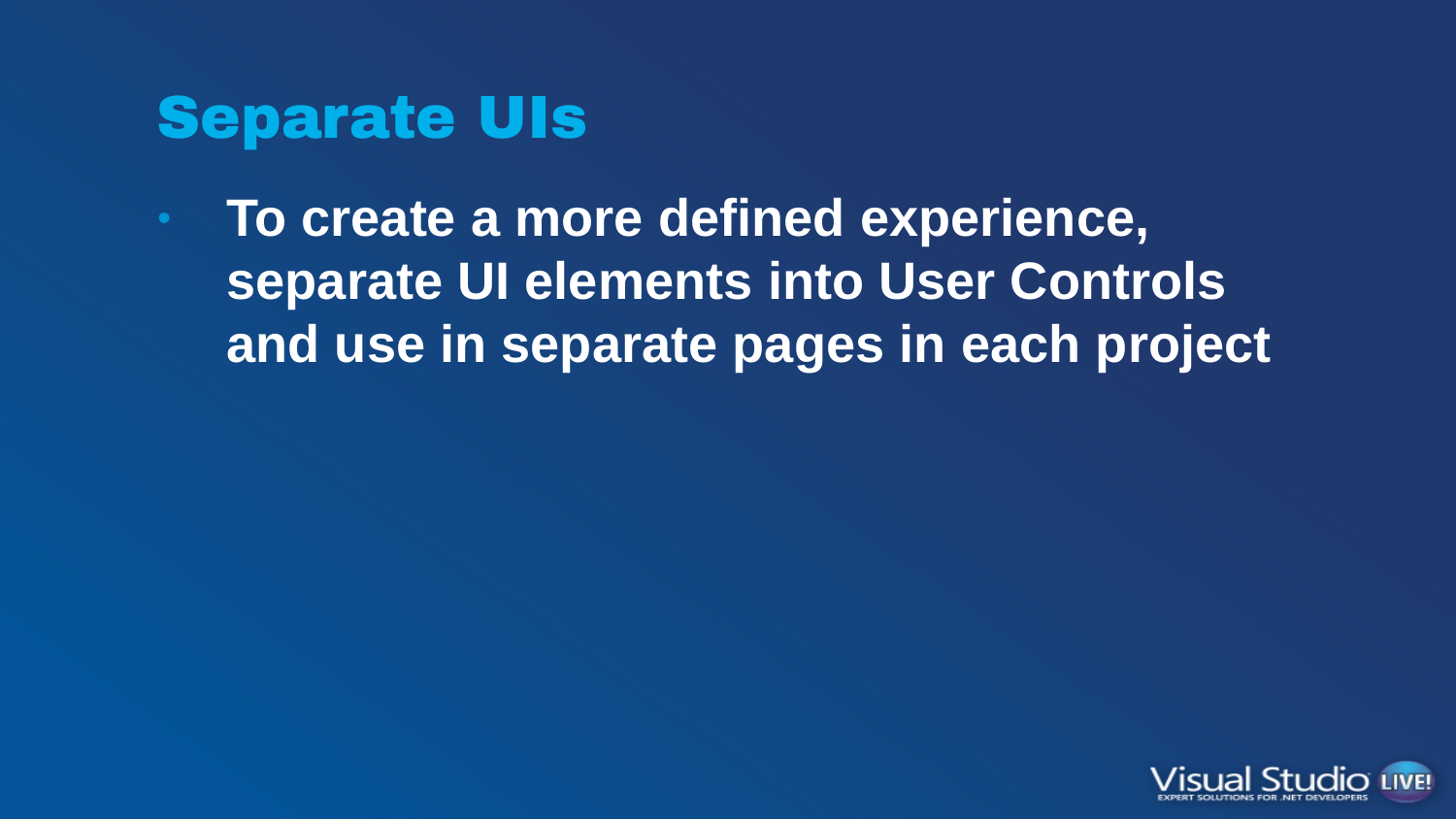

# Separate UIs
To create a more defined experience, separate UI elements into User Controls and use in separate pages in each project